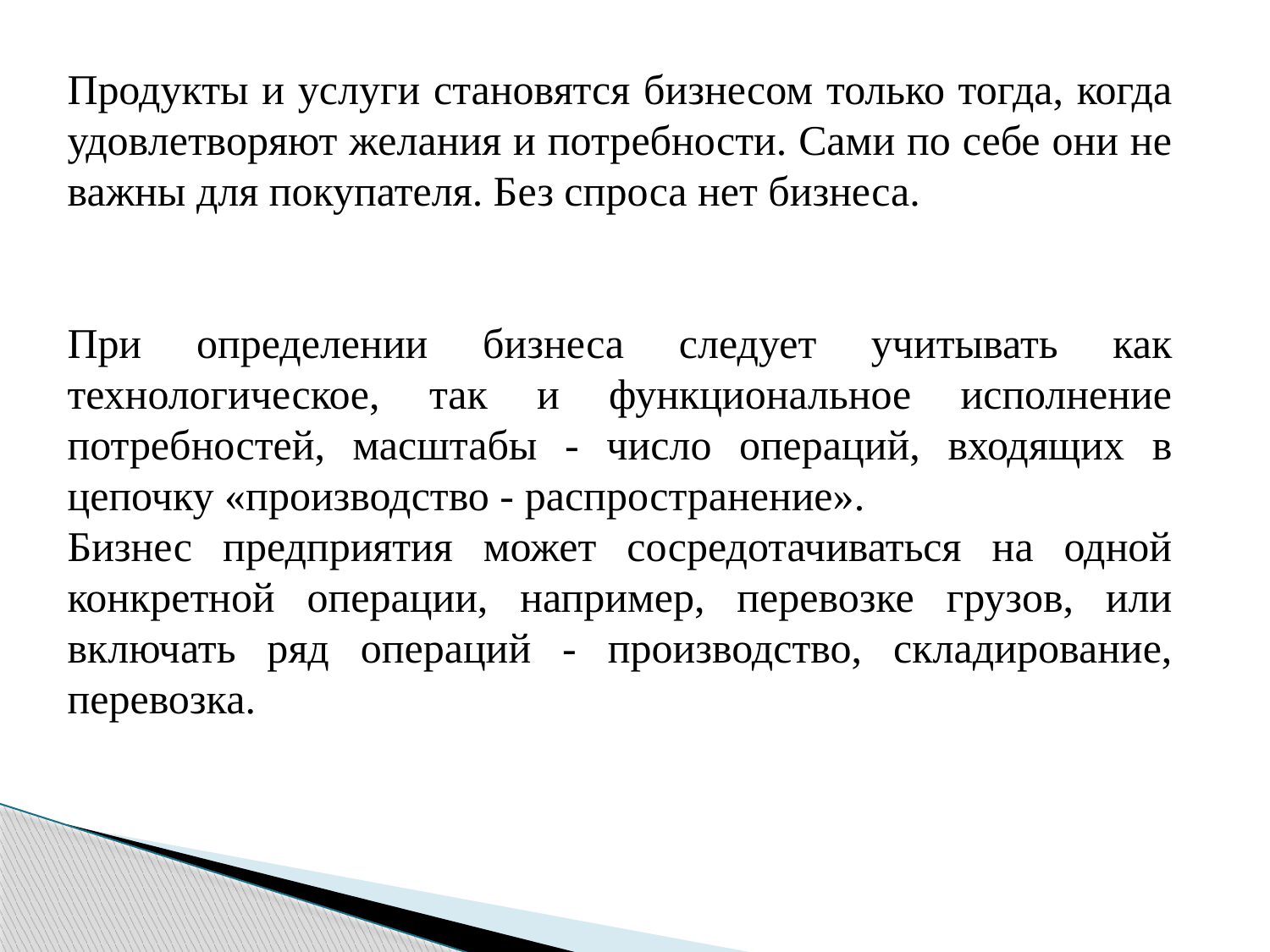

Продукты и услуги становятся бизнесом только тогда, когда удовлетворяют желания и потребности. Сами по себе они не важны для покупателя. Без спроса нет бизнеса.

При определении бизнеса следует учитывать как технологическое, так и функциональное исполнение потребностей, масштабы - число операций, входящих в цепочку «производство - распространение».
Бизнес предприятия может сосредотачиваться на одной конкретной операции, например, перевозке грузов, или включать ряд операций - производство, складирование, перевозка.